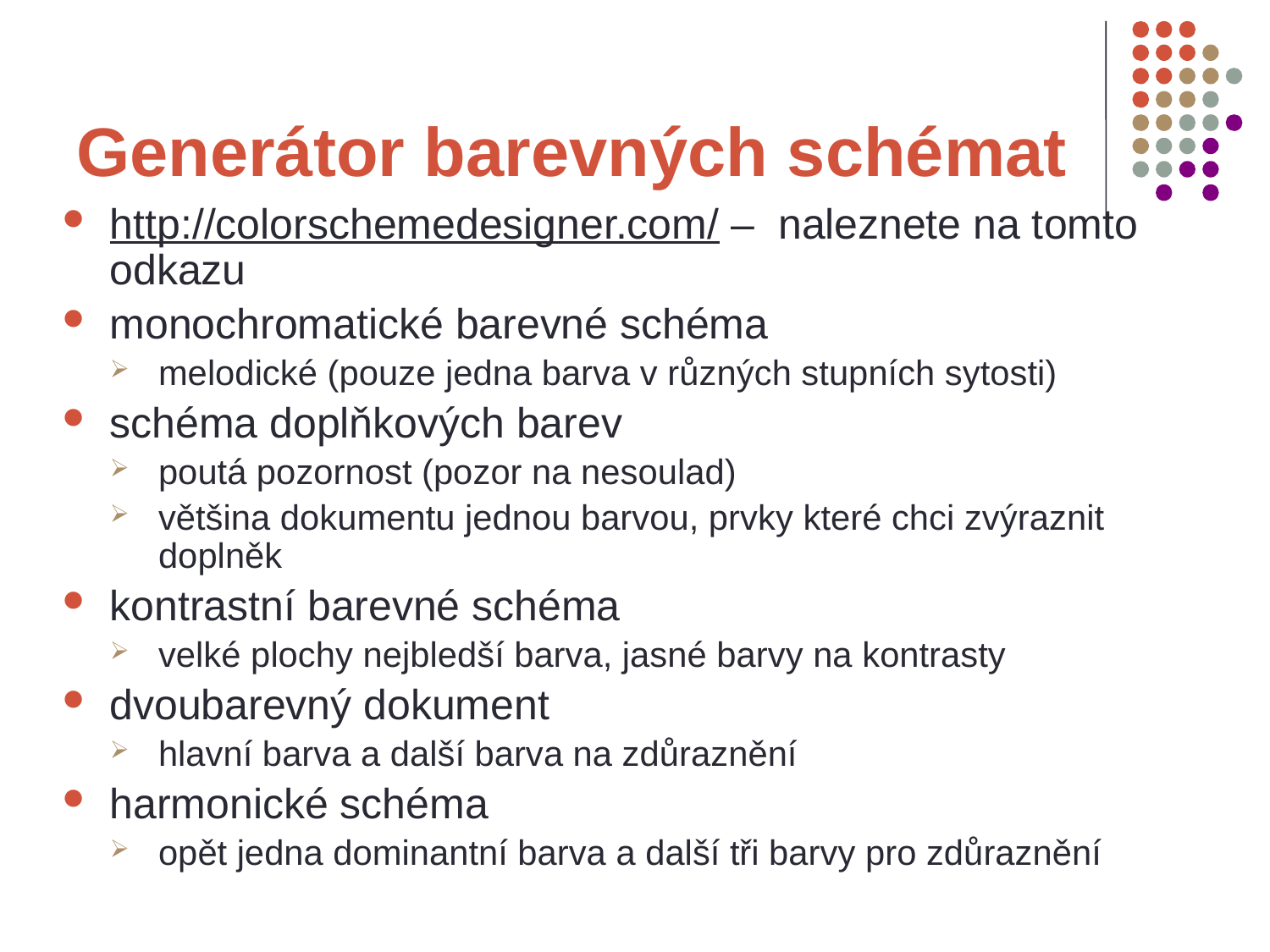

# Generátor barevných schémat
http://colorschemedesigner.com/ –  naleznete na tomto odkazu
monochromatické barevné schéma
melodické (pouze jedna barva v různých stupních sytosti)
schéma doplňkových barev
poutá pozornost (pozor na nesoulad)
většina dokumentu jednou barvou, prvky které chci zvýraznit doplněk
kontrastní barevné schéma
velké plochy nejbledší barva, jasné barvy na kontrasty
dvoubarevný dokument
hlavní barva a další barva na zdůraznění
harmonické schéma
opět jedna dominantní barva a další tři barvy pro zdůraznění